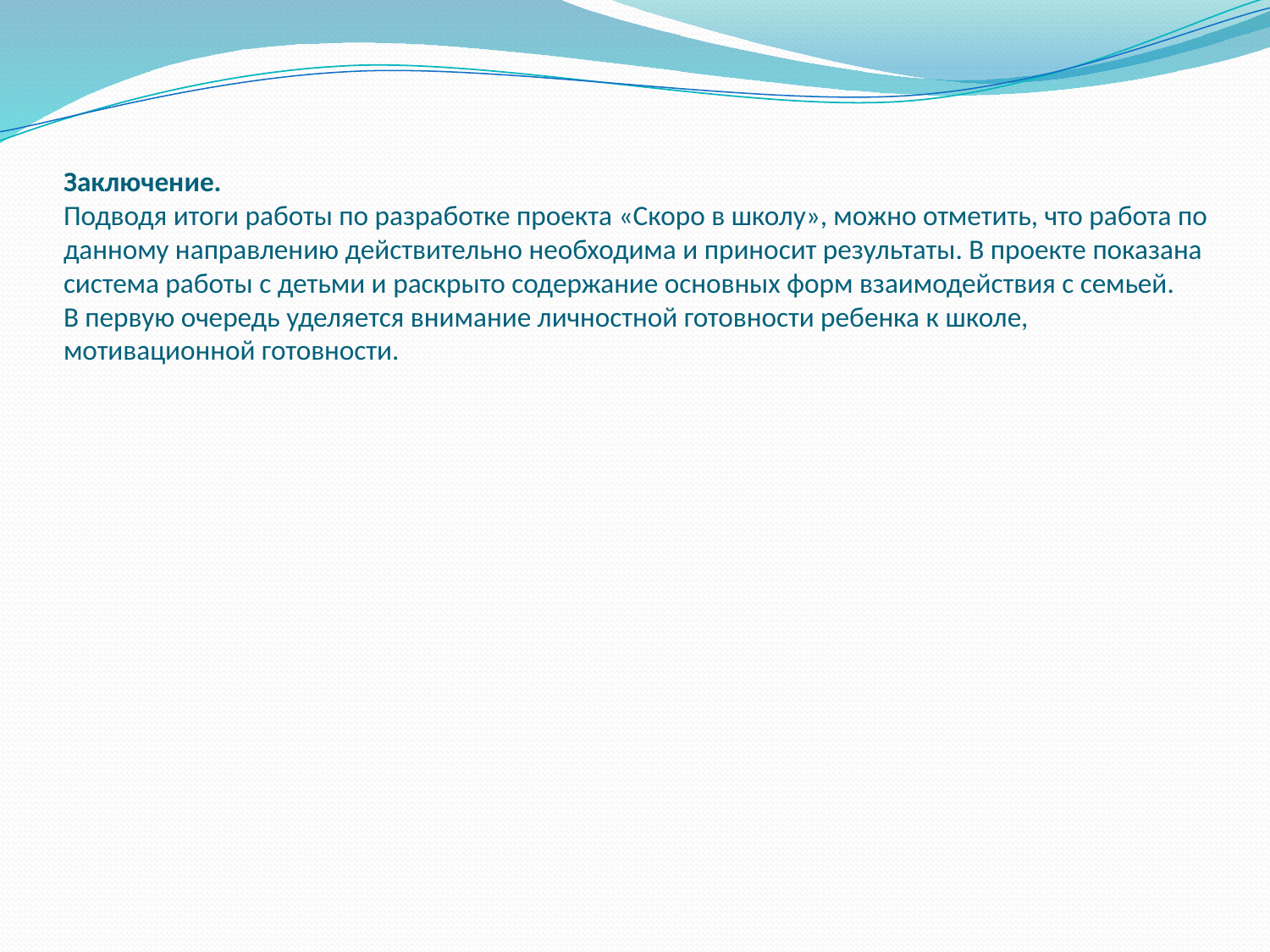

# Заключение. Подводя итоги работы по разработке проекта «Скоро в школу», можно отметить, что работа по данному направлению действительно необходима и приносит результаты. В проекте показана система работы с детьми и раскрыто содержание основных форм взаимодействия с семьей. В первую очередь уделяется внимание личностной готовности ребенка к школе, мотивационной готовности.